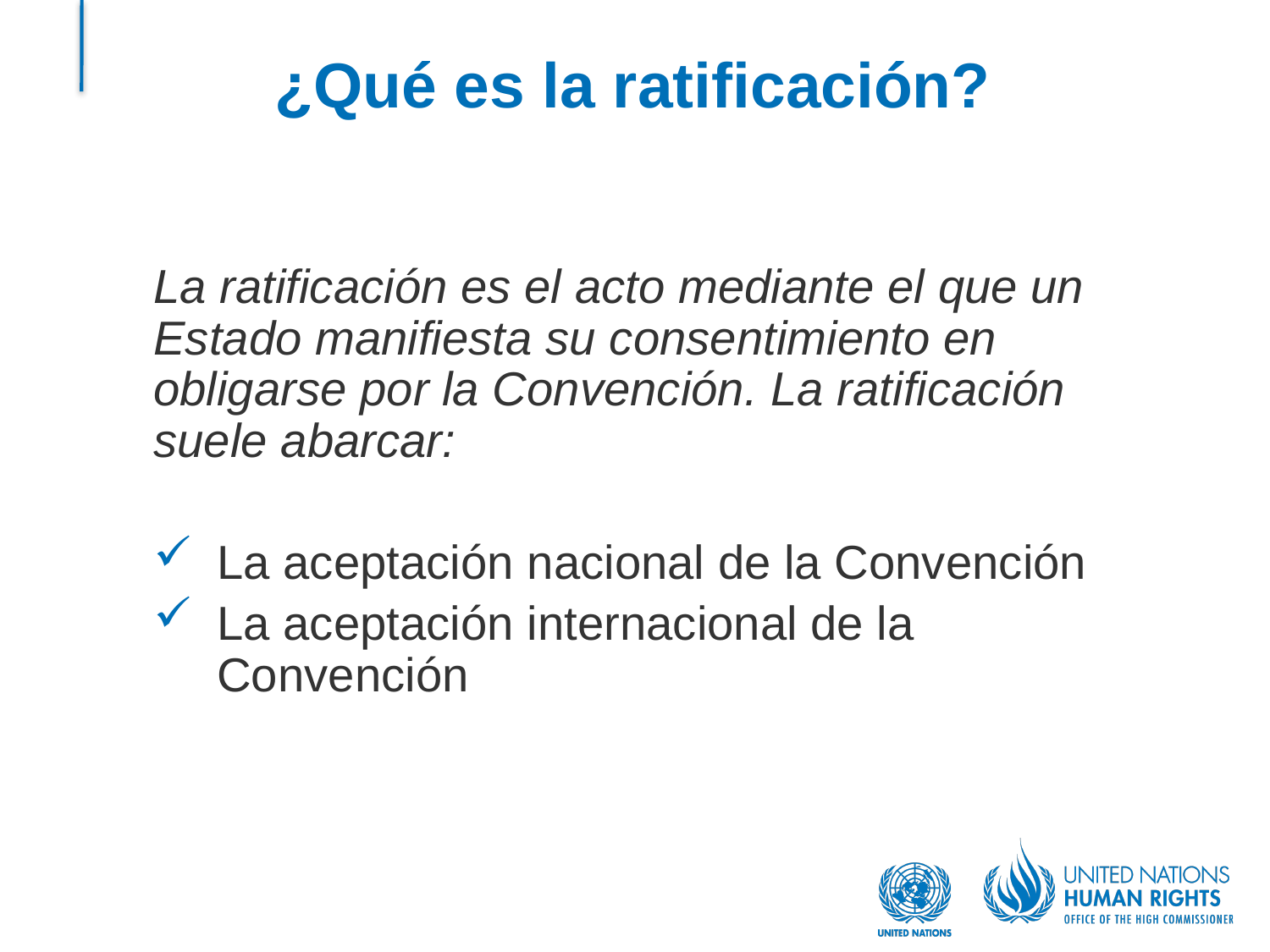

# ¿Qué es la ratificación?

La ratificación es el acto mediante el que un Estado manifiesta su consentimiento en obligarse por la Convención. La ratificación suele abarcar:

La aceptación nacional de la Convención
La aceptación internacional de la Convención